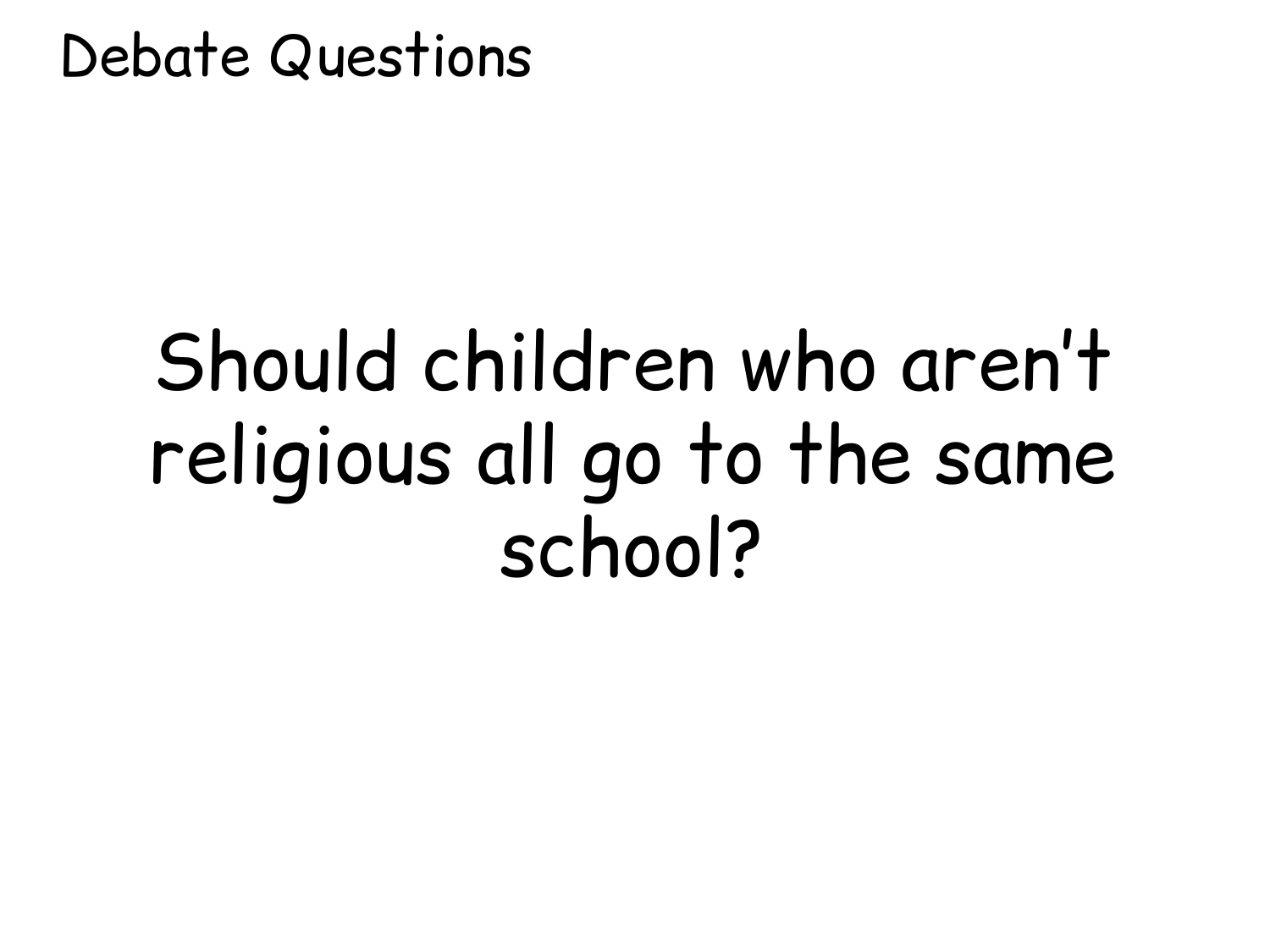

# Debate Questions
Should children who aren’t religious all go to the same school?